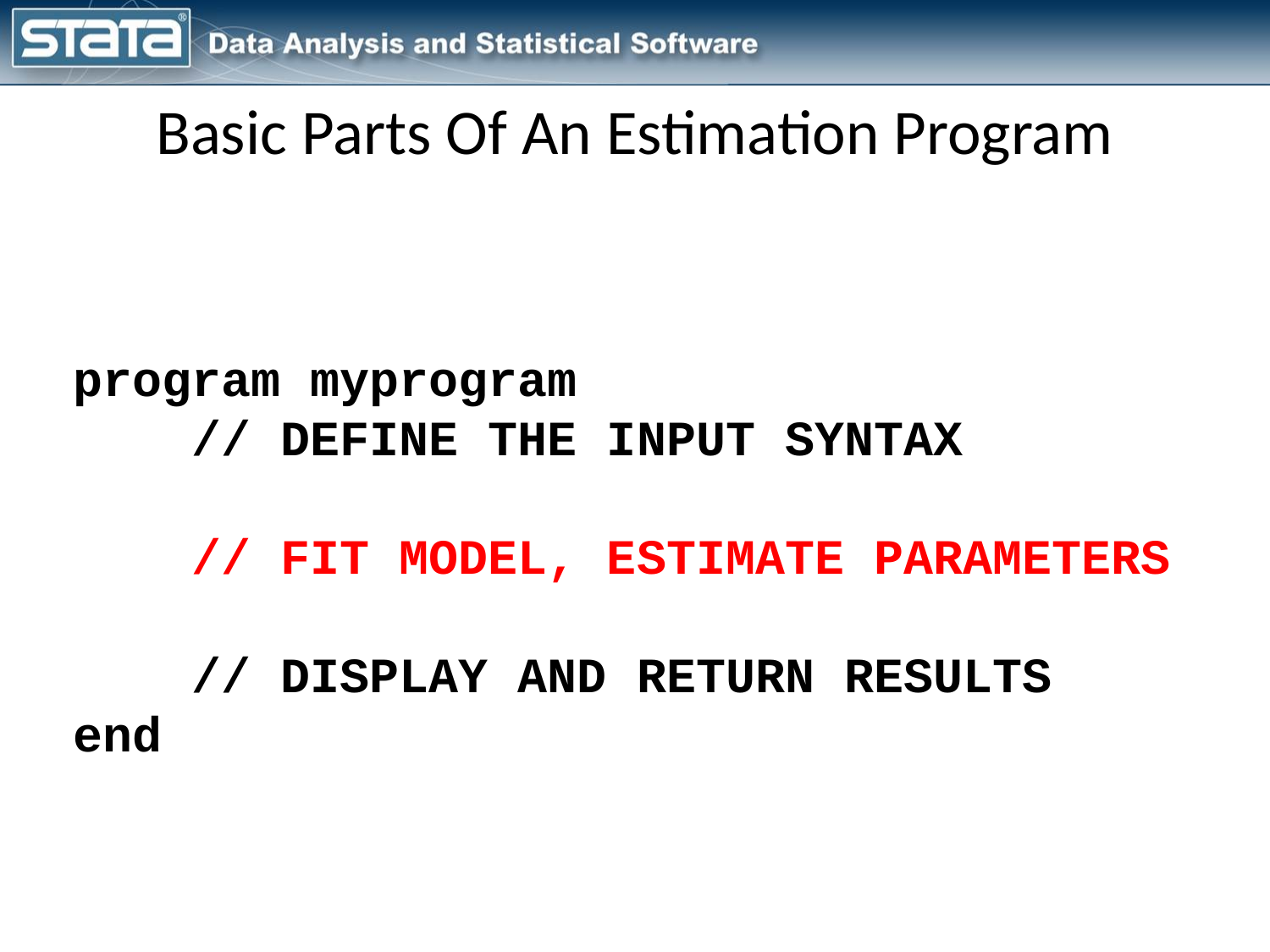

Basic Parts Of An Estimation Program

program myprogram
    // DEFINE THE INPUT SYNTAX

    // FIT MODEL, ESTIMATE PARAMETERS

    // DISPLAY AND RETURN RESULTS
end